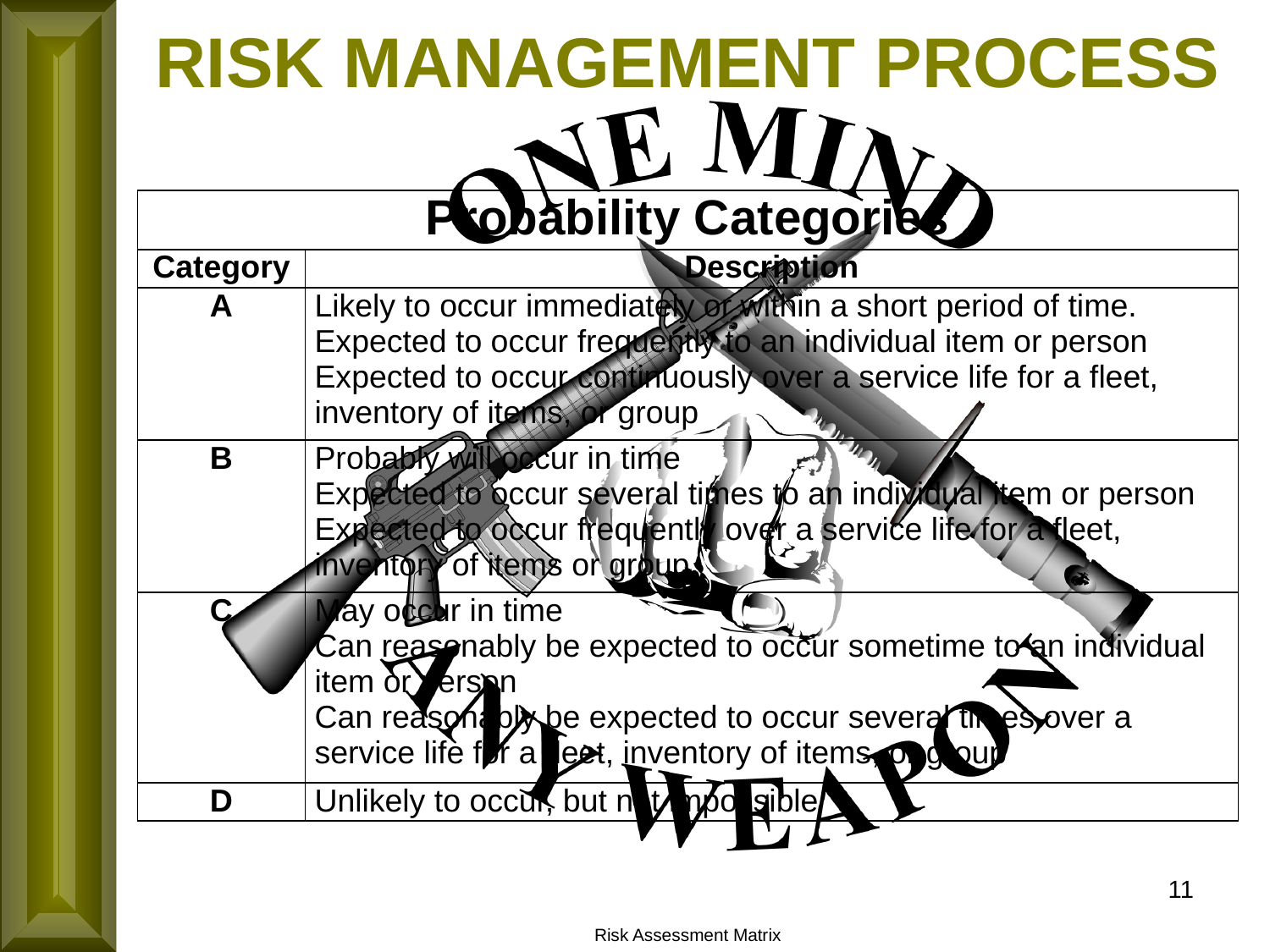

RISK MANAGEMENT PROCESS
| Probability Categories |  |
| --- | --- |
| Category | Description |
| A | Likely to occur immediately or within a short period of time. Expected to occur frequently to an individual item or person Expected to occur continuously over a service life for a fleet, inventory of items, or group |
| B | Probably will occur in time Expected to occur several times to an individual item or person Expected to occur frequently over a service life for a fleet, inventory of items or group |
| C | May occur in time Can reasonably be expected to occur sometime to an individual item or person Can reasonably be expected to occur several times over a service life for a fleet, inventory of items, or group |
| D | Unlikely to occur, but not impossible |
11
Risk Assessment Matrix